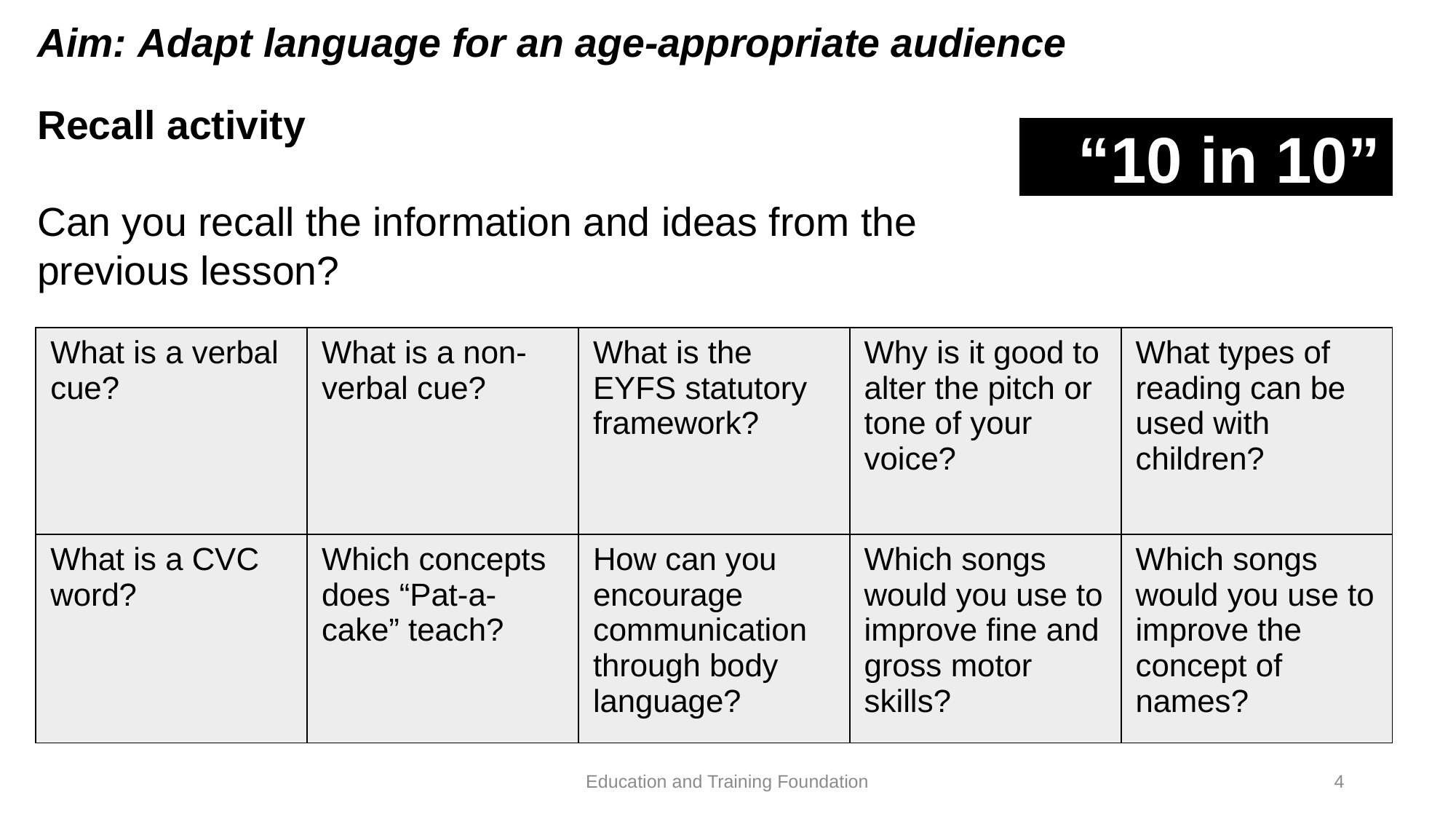

Aim: Adapt language for an age-appropriate audience
Recall activity

Can you recall the information and ideas from the previous lesson?
“10 in 10”
| What is a verbal cue? | What is a non-verbal cue? | What is the EYFS statutory framework? | Why is it good to alter the pitch or tone of your voice? | What types of reading can be used with children? |
| --- | --- | --- | --- | --- |
| What is a CVC word? | Which concepts does “Pat-a-cake” teach? | How can you encourage communication through body language? | Which songs would you use to improve fine and gross motor skills? | Which songs would you use to improve the concept of names? |
Education and Training Foundation
4